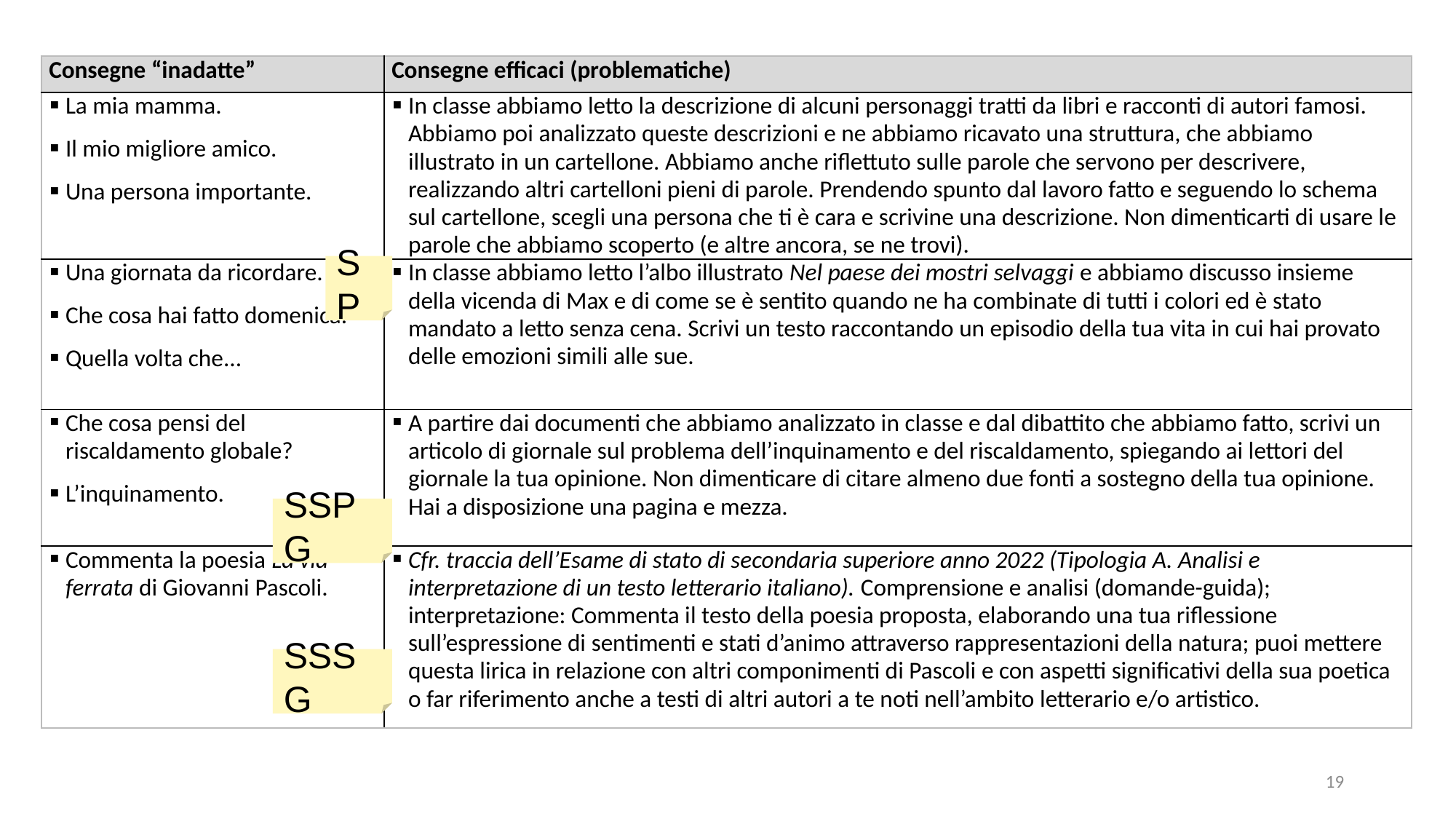

| Consegne “inadatte” | Consegne efficaci (problematiche) |
| --- | --- |
| La mia mamma. Il mio migliore amico. Una persona importante. | In classe abbiamo letto la descrizione di alcuni personaggi tratti da libri e racconti di autori famosi. Abbiamo poi analizzato queste descrizioni e ne abbiamo ricavato una struttura, che abbiamo illustrato in un cartellone. Abbiamo anche riflettuto sulle parole che servono per descrivere, realizzando altri cartelloni pieni di parole. Prendendo spunto dal lavoro fatto e seguendo lo schema sul cartellone, scegli una persona che ti è cara e scrivine una descrizione. Non dimenticarti di usare le parole che abbiamo scoperto (e altre ancora, se ne trovi). |
| Una giornata da ricordare. Che cosa hai fatto domenica. Quella volta che... | In classe abbiamo letto l’albo illustrato Nel paese dei mostri selvaggi e abbiamo discusso insieme della vicenda di Max e di come se è sentito quando ne ha combinate di tutti i colori ed è stato mandato a letto senza cena. Scrivi un testo raccontando un episodio della tua vita in cui hai provato delle emozioni simili alle sue. |
| Che cosa pensi del riscaldamento globale? L’inquinamento. | A partire dai documenti che abbiamo analizzato in classe e dal dibattito che abbiamo fatto, scrivi un articolo di giornale sul problema dell’inquinamento e del riscaldamento, spiegando ai lettori del giornale la tua opinione. Non dimenticare di citare almeno due fonti a sostegno della tua opinione. Hai a disposizione una pagina e mezza. |
| Commenta la poesia La via ferrata di Giovanni Pascoli. | Cfr. traccia dell’Esame di stato di secondaria superiore anno 2022 (Tipologia A. Analisi e interpretazione di un testo letterario italiano). Comprensione e analisi (domande-guida); interpretazione: Commenta il testo della poesia proposta, elaborando una tua riflessione sull’espressione di sentimenti e stati d’animo attraverso rappresentazioni della natura; puoi mettere questa lirica in relazione con altri componimenti di Pascoli e con aspetti significativi della sua poetica o far riferimento anche a testi di altri autori a te noti nell’ambito letterario e/o artistico. |
SP
SSPG
SSSG
19